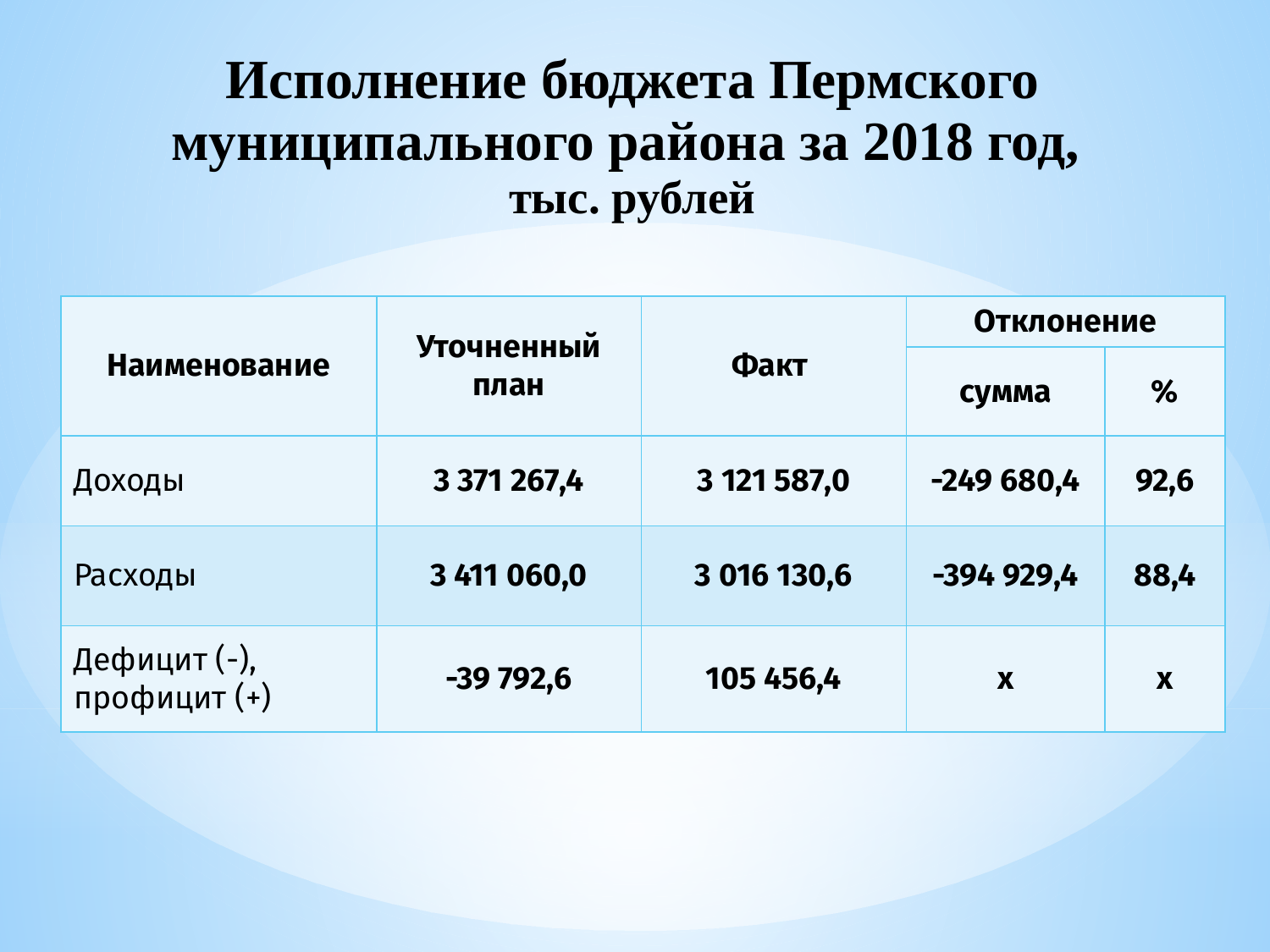

Исполнение бюджета Пермского
муниципального района за 2018 год,
тыс. рублей
| Наименование | Уточненный план | Факт | Отклонение |  |
| --- | --- | --- | --- | --- |
|  |  |  | сумма | % |
| Доходы | 3 371 267,4 | 3 121 587,0 | -249 680,4 | 92,6 |
| Расходы | 3 411 060,0 | 3 016 130,6 | -394 929,4 | 88,4 |
| Дефицит (-), профицит (+) | -39 792,6 | 105 456,4 | х | х |